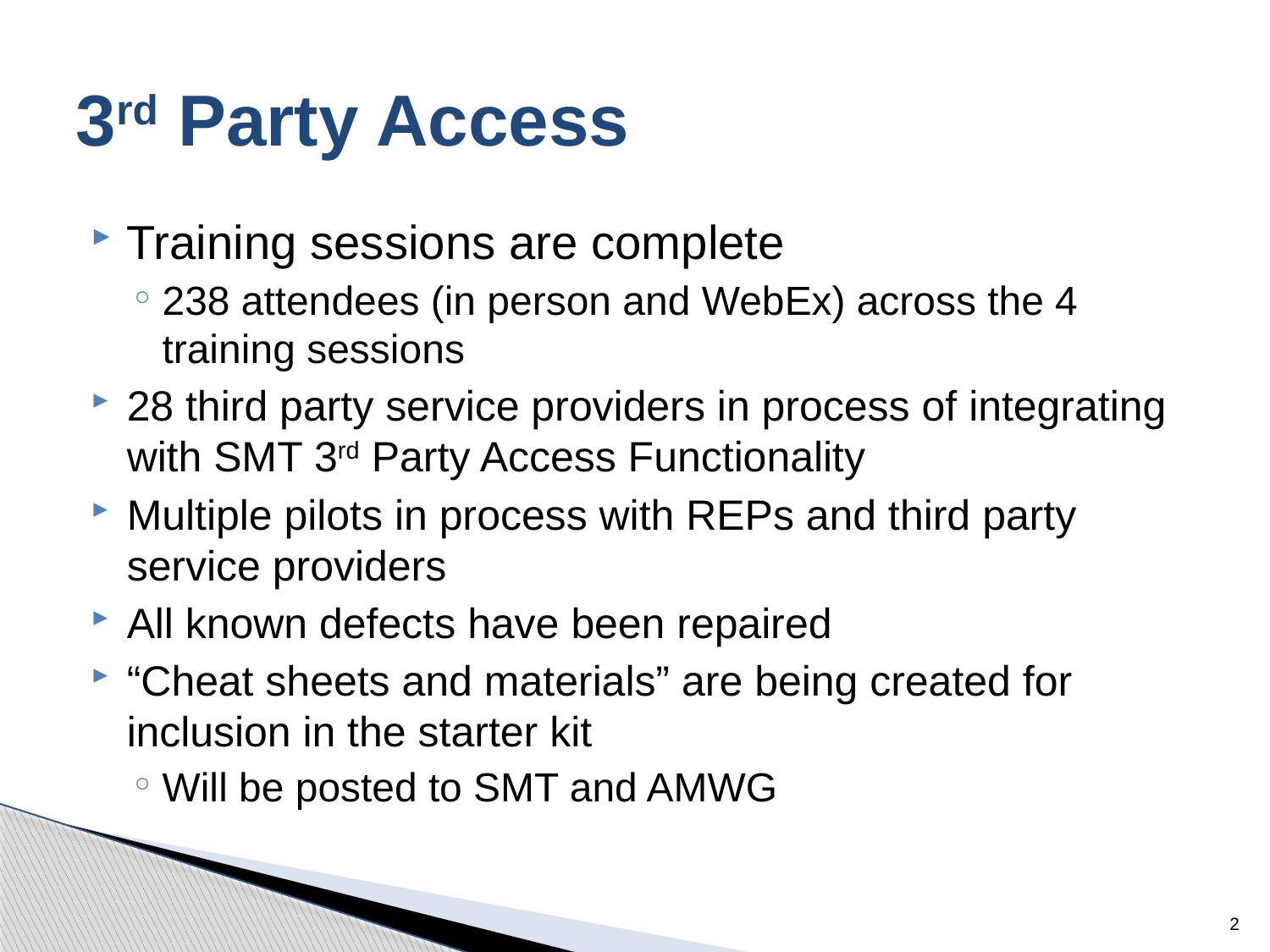

# 3rd Party Access
Training sessions are complete
238 attendees (in person and WebEx) across the 4 training sessions
28 third party service providers in process of integrating with SMT 3rd Party Access Functionality
Multiple pilots in process with REPs and third party service providers
All known defects have been repaired
“Cheat sheets and materials” are being created for inclusion in the starter kit
Will be posted to SMT and AMWG
2